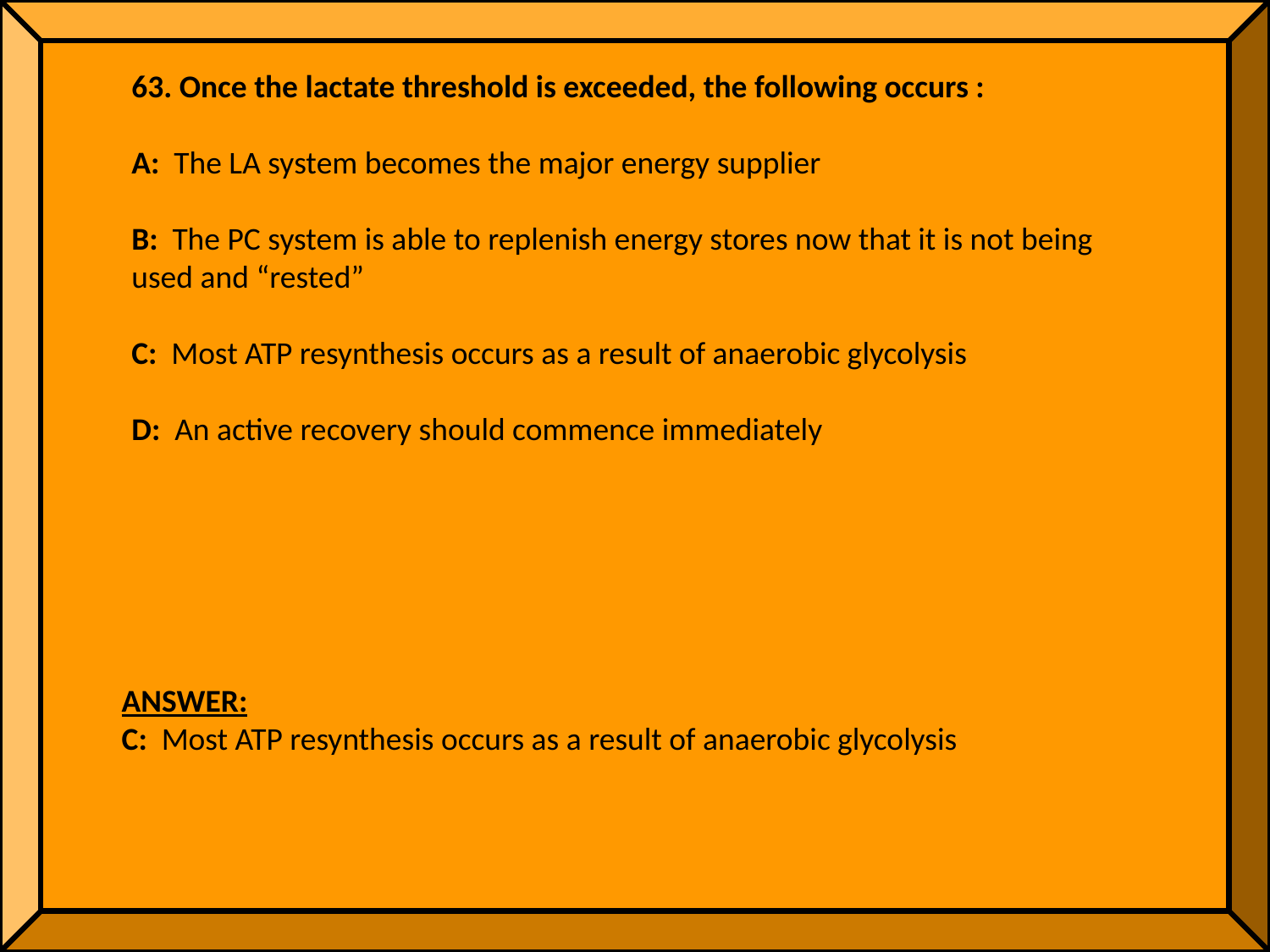

63. Once the lactate threshold is exceeded, the following occurs :

A:  The LA system becomes the major energy supplier

B:  The PC system is able to replenish energy stores now that it is not being used and “rested”

C:  Most ATP resynthesis occurs as a result of anaerobic glycolysis

D:  An active recovery should commence immediately

ANSWER:
C:  Most ATP resynthesis occurs as a result of anaerobic glycolysis